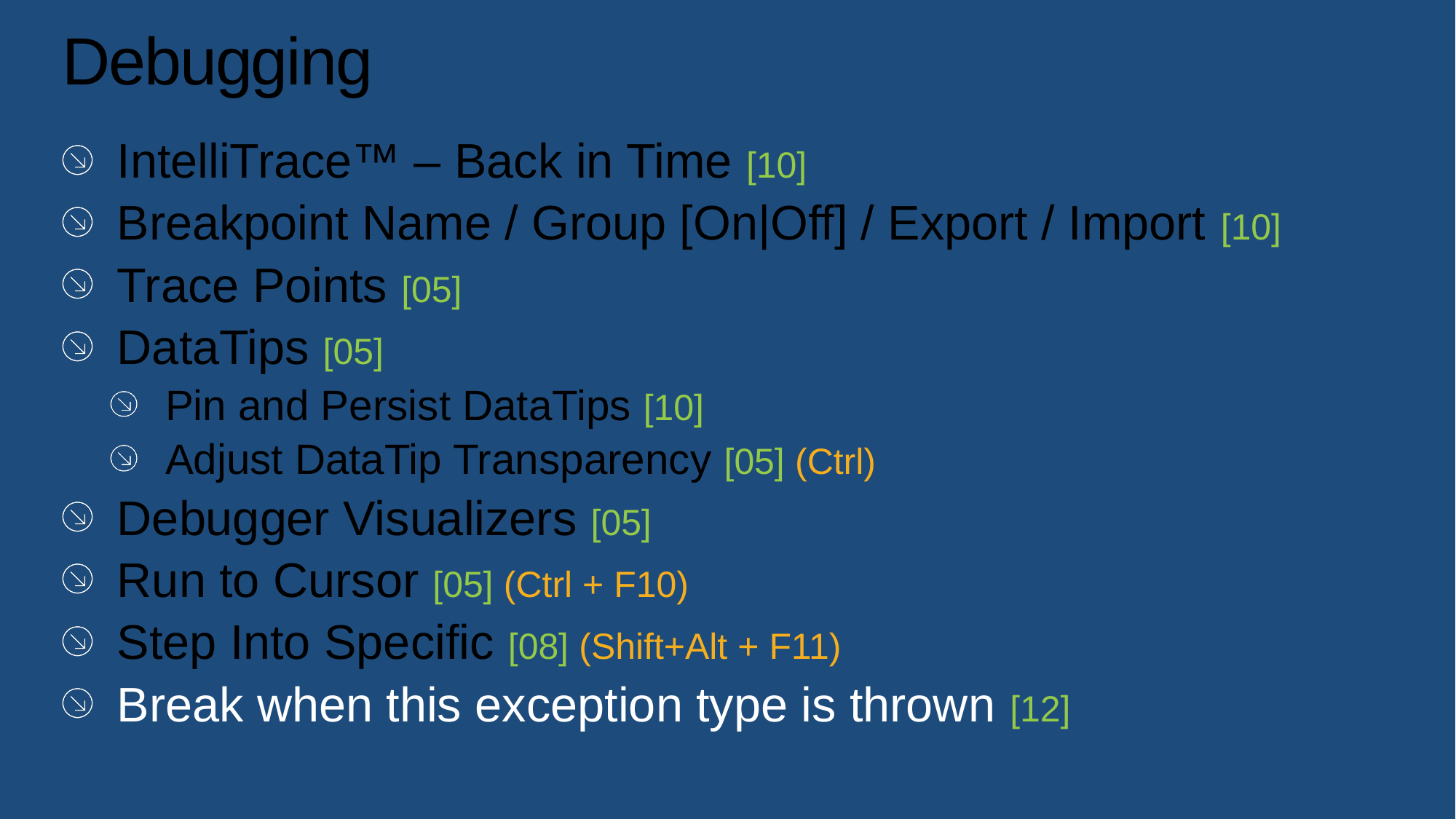

# Debugging
IntelliTrace™ – Back in Time [10]
Breakpoint Name / Group [On|Off] / Export / Import [10]
Trace Points [05]
DataTips [05]
Pin and Persist DataTips [10]
Adjust DataTip Transparency [05] (Ctrl)
Debugger Visualizers [05]
Run to Cursor [05] (Ctrl + F10)
Step Into Specific [08] (Shift+Alt + F11)
Break when this exception type is thrown [12]